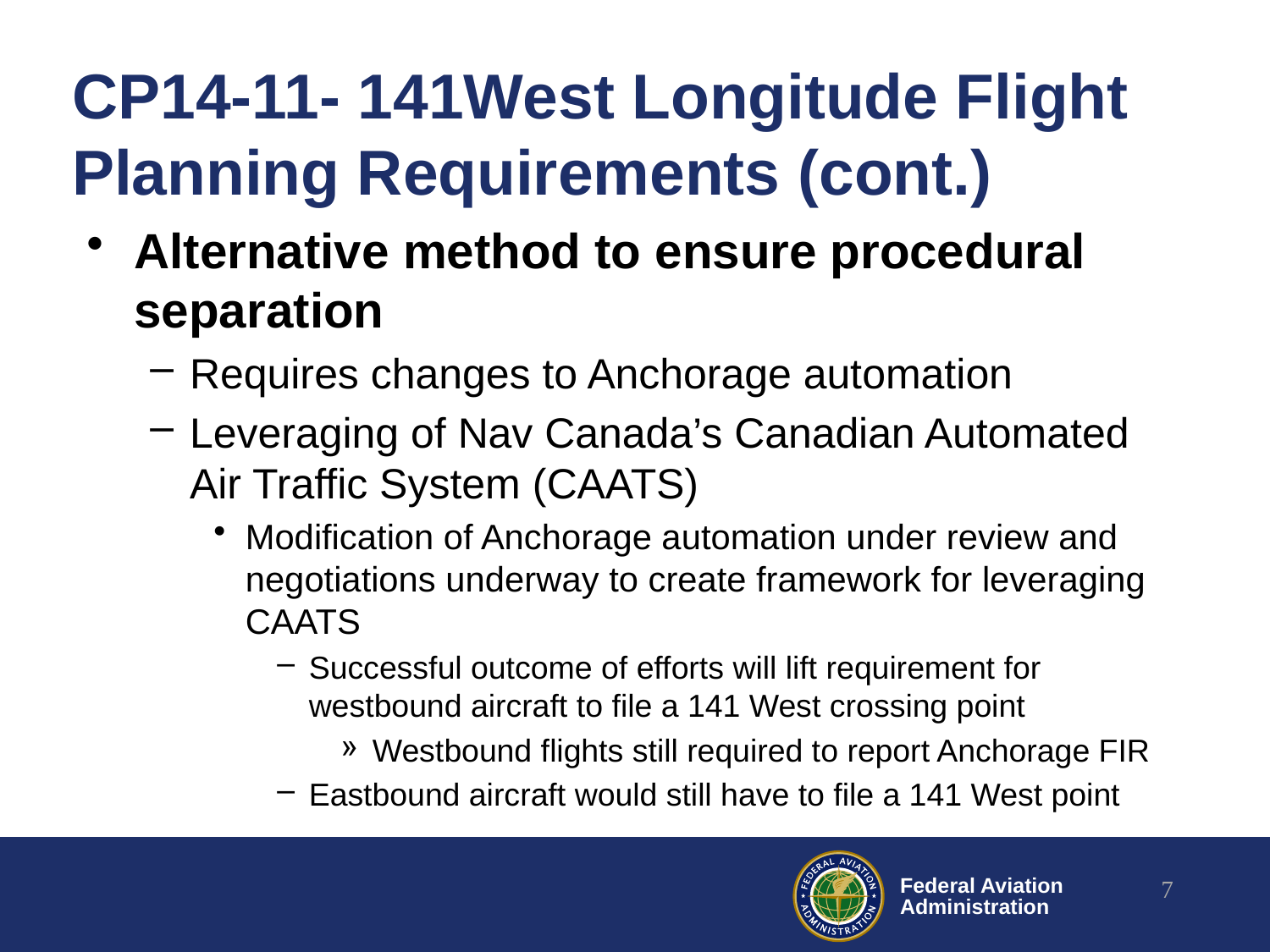

# CP14-11- 141West Longitude Flight Planning Requirements (cont.)
Alternative method to ensure procedural separation
Requires changes to Anchorage automation
Leveraging of Nav Canada’s Canadian Automated Air Traffic System (CAATS)
Modification of Anchorage automation under review and negotiations underway to create framework for leveraging CAATS
Successful outcome of efforts will lift requirement for westbound aircraft to file a 141 West crossing point
Westbound flights still required to report Anchorage FIR
Eastbound aircraft would still have to file a 141 West point

7